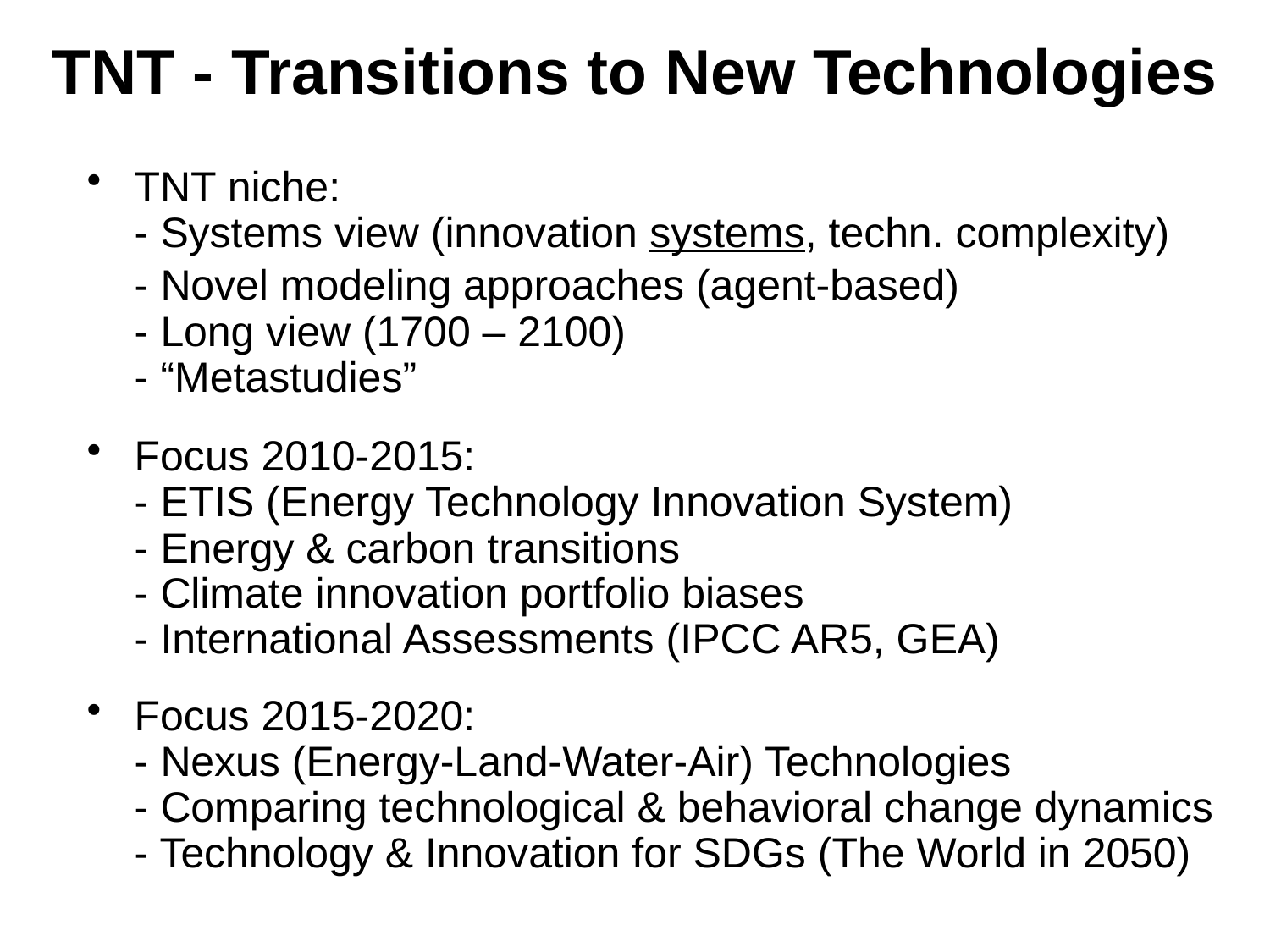

# TNT - Transitions to New Technologies
TNT niche:
- Systems view (innovation systems, techn. complexity)
- Novel modeling approaches (agent-based)
- Long view (1700 – 2100)
- “Metastudies”
Focus 2010-2015:
- ETIS (Energy Technology Innovation System)
- Energy & carbon transitions
- Climate innovation portfolio biases
- International Assessments (IPCC AR5, GEA)
Focus 2015-2020:
- Nexus (Energy-Land-Water-Air) Technologies
- Comparing technological & behavioral change dynamics
- Technology & Innovation for SDGs (The World in 2050)